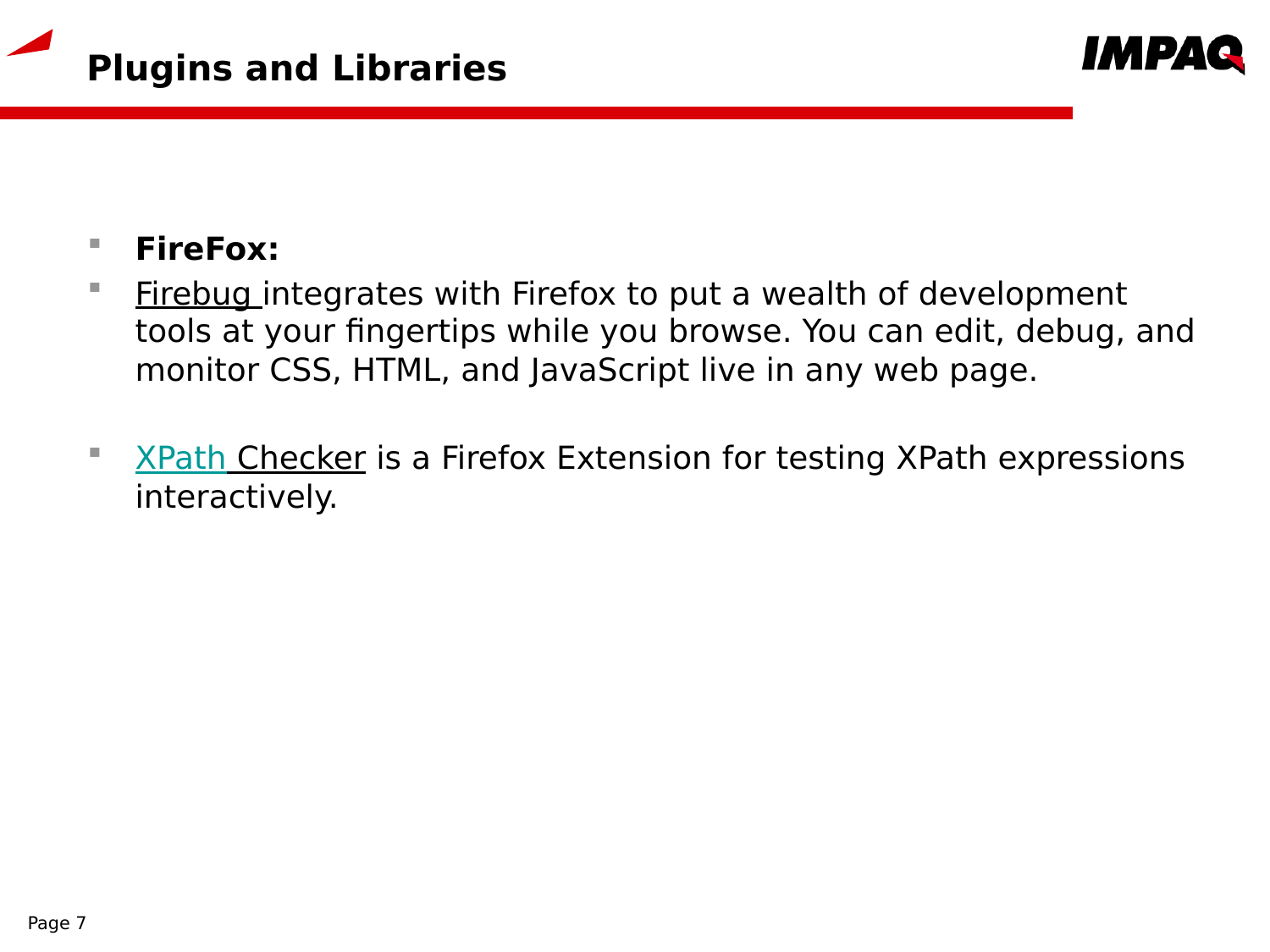

# Plugins and Libraries

FireFox:
Firebug integrates with Firefox to put a wealth of development tools at your fingertips while you browse. You can edit, debug, and monitor CSS, HTML, and JavaScript live in any web page.

XPath Checker is a Firefox Extension for testing XPath expressions interactively.

Page 7